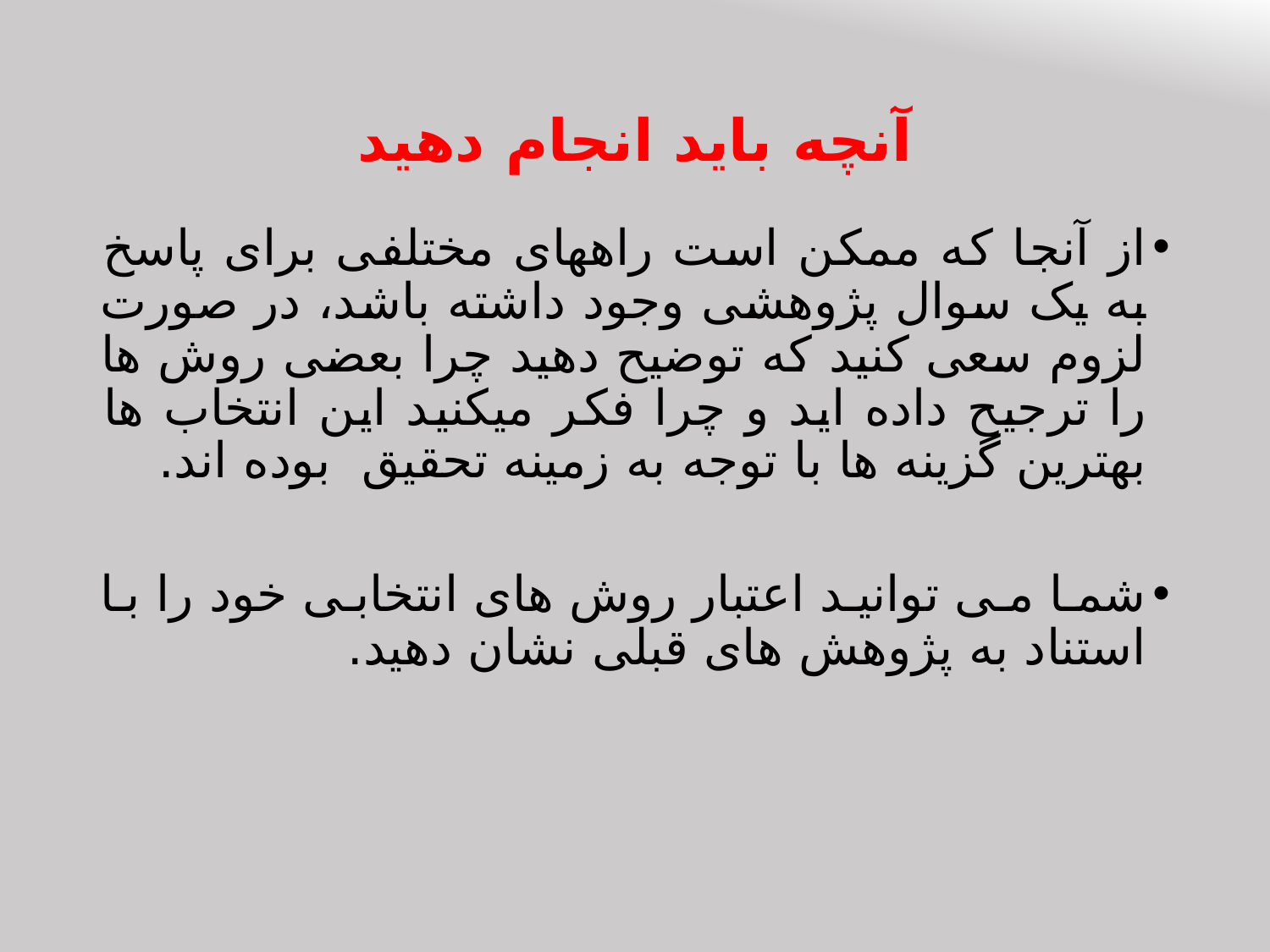

# آنچه باید انجام دهید
از آنجا که ممکن است راههای مختلفی برای پاسخ به یک سوال پژوهشی وجود داشته باشد، در صورت لزوم سعی کنید که توضیح دهید چرا بعضی روش ها را ترجیح داده اید و چرا فکر می‎کنید این انتخاب ها بهترین گزینه ها با توجه به زمینه تحقیق  بوده اند.

شما می توانید اعتبار روش های انتخابی خود را با استناد به پژوهش های قبلی نشان دهید.